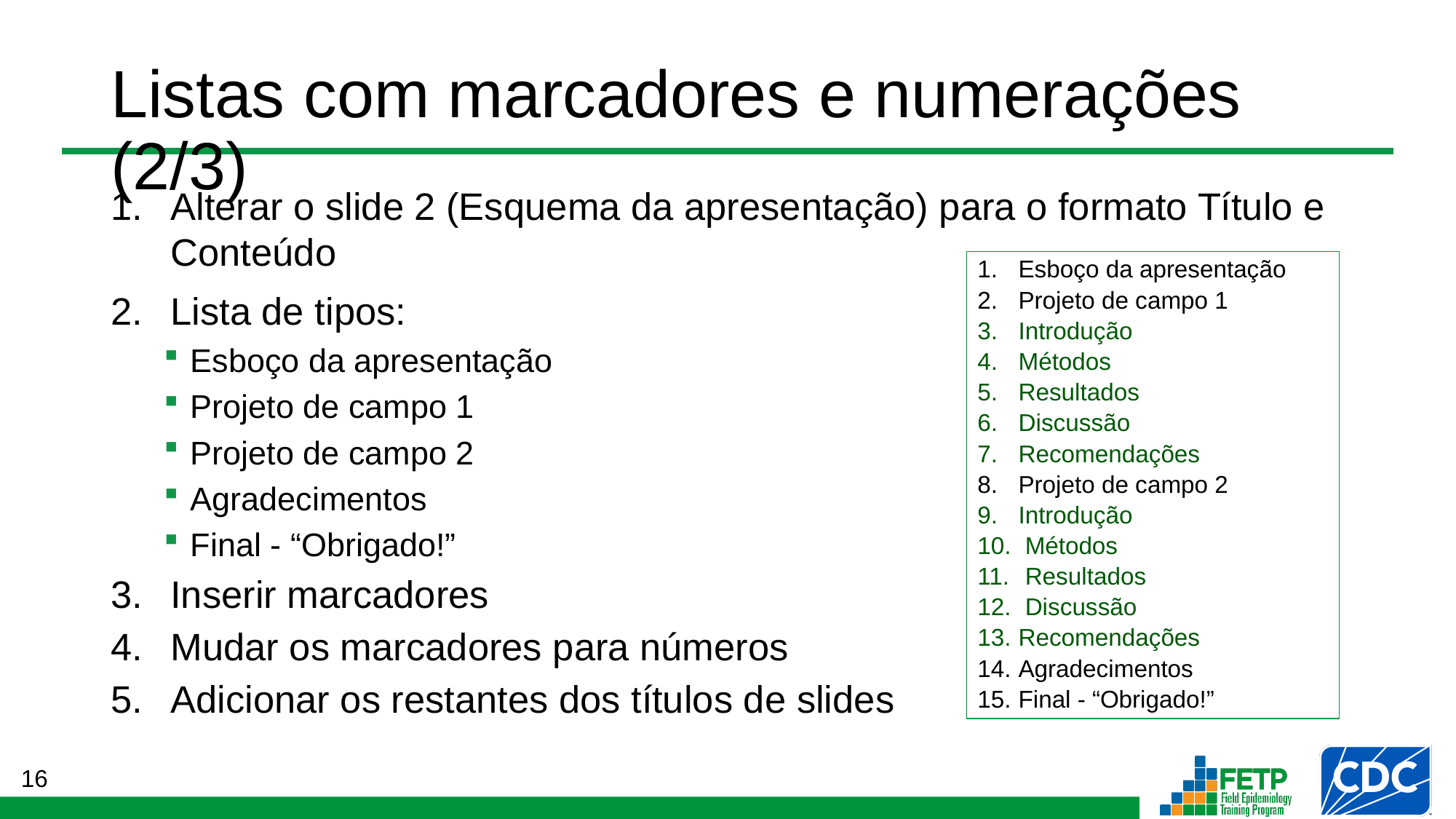

# Listas com marcadores e numerações (2/3)
Alterar o slide 2 (Esquema da apresentação) para o formato Título e Conteúdo
Lista de tipos:
Esboço da apresentação
Projeto de campo 1
Projeto de campo 2
Agradecimentos
Final - “Obrigado!”
Inserir marcadores
Mudar os marcadores para números
Adicionar os restantes dos títulos de slides
Esboço da apresentação
Projeto de campo 1
Introdução
Métodos
Resultados
Discussão
Recomendações
Projeto de campo 2
Introdução
 Métodos
 Resultados
 Discussão
Recomendações
Agradecimentos
Final - “Obrigado!”